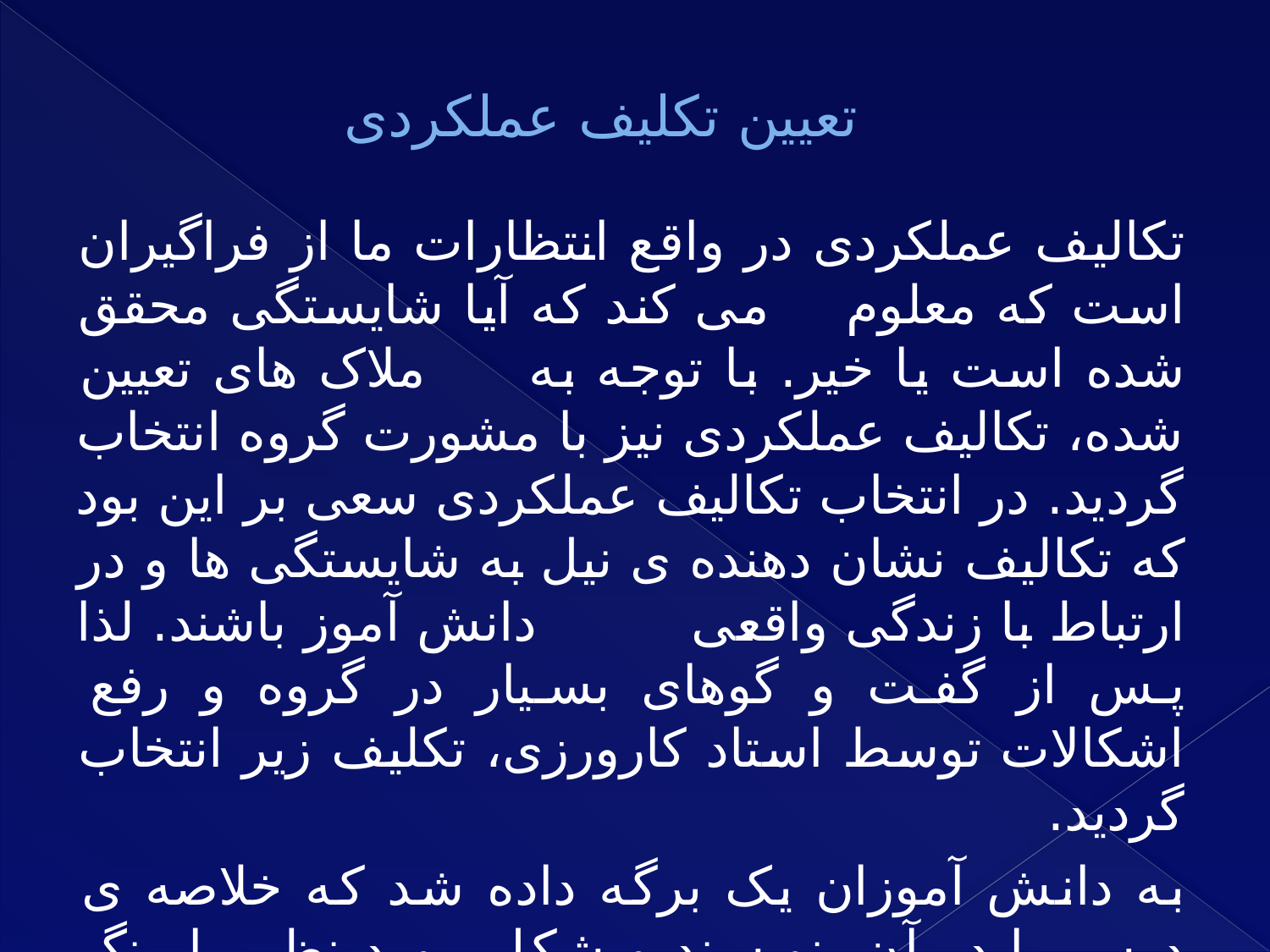

# تعیین تکلیف عملکردی
تکالیف عملکردی در واقع انتظارات ما از فراگیران است که معلوم    می کند که آیا شایستگی محقق شده است یا خیر. با توجه به     ملاک های تعیین شده، تکالیف عملکردی نیز با مشورت گروه انتخاب گردید. در انتخاب تکالیف عملکردی سعی بر این بود که تکالیف نشان دهنده ی نیل به شایستگی ها و در ارتباط با زندگی واقعی         دانش آموز باشند. لذا پس از گفت و گوهای بسیار در گروه و رفع اشکالات توسط استاد کارورزی، تکلیف زیر انتخاب گردید.
به دانش آموزان یک برگه داده شد که خلاصه ی درس را در آن بنویسند و شکل مورد نظر را رنگ آمیزی کنند.
نکته: تکلیف مورد نظر در اسلاید بعدی آمده است.